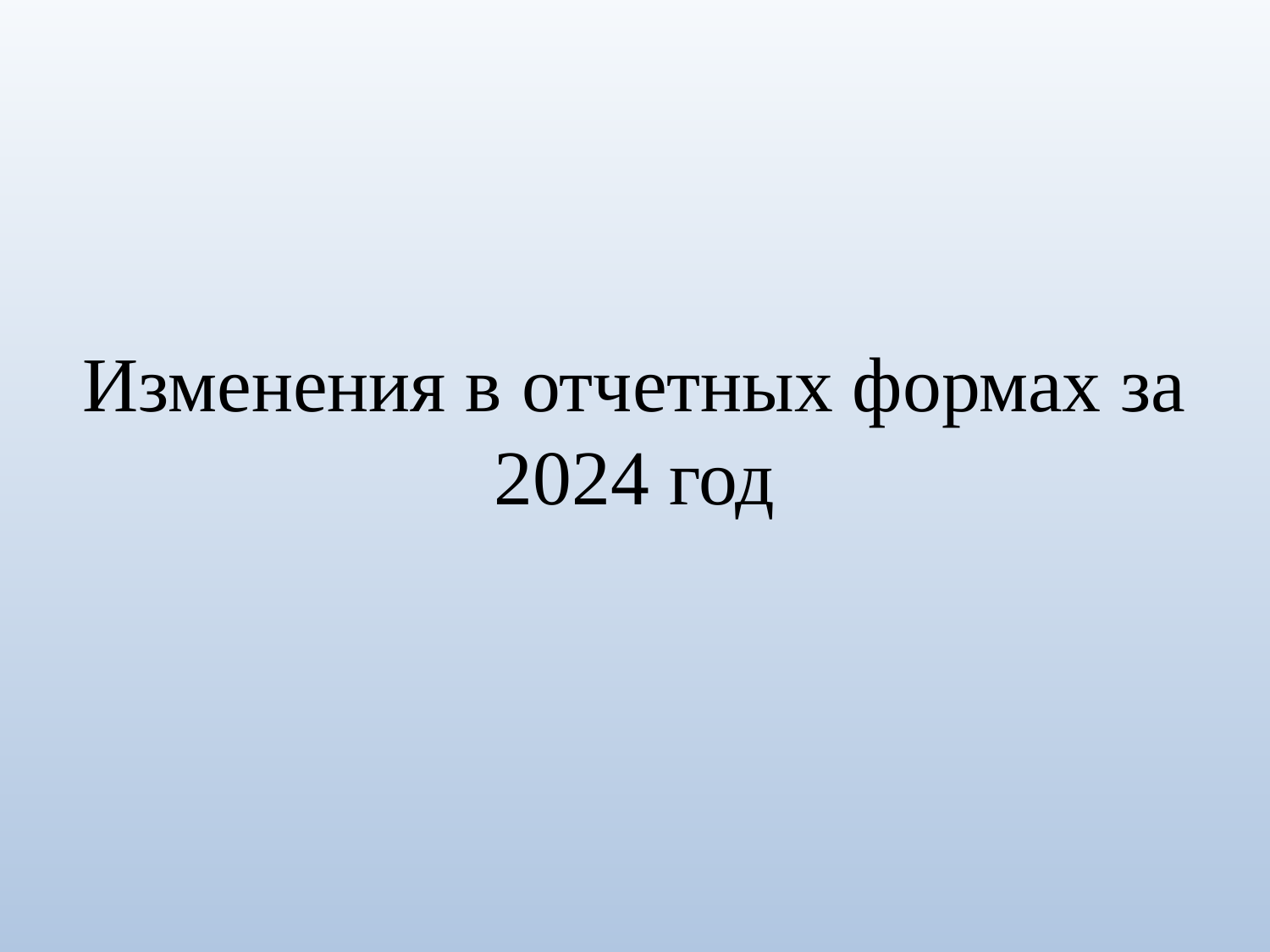

# Изменения в отчетных формах за 2024 год